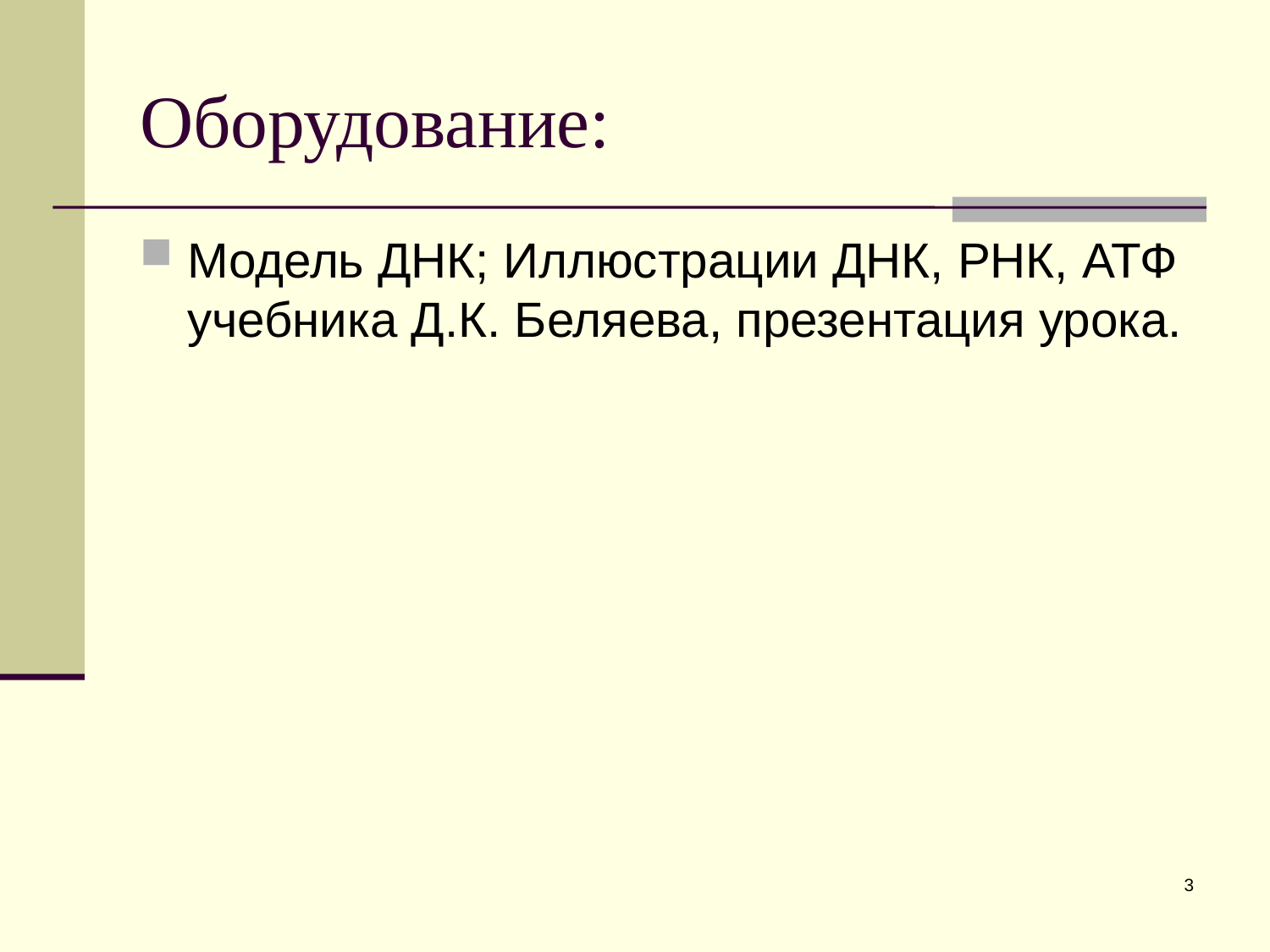

# Оборудование:
Модель ДНК; Иллюстрации ДНК, РНК, АТФ учебника Д.К. Беляева, презентация урока.
3